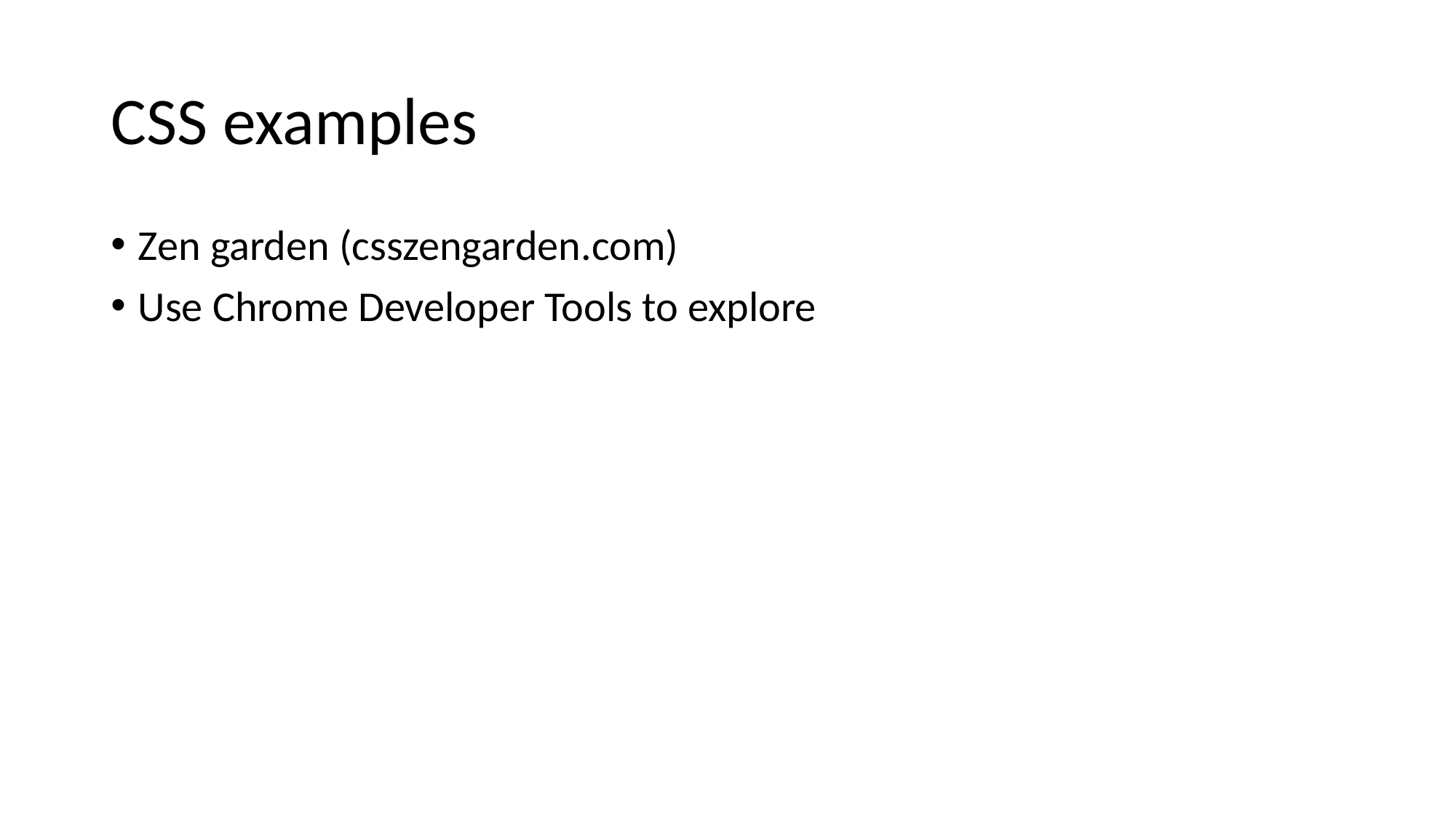

# CSS examples
Zen garden (csszengarden.com)
Use Chrome Developer Tools to explore